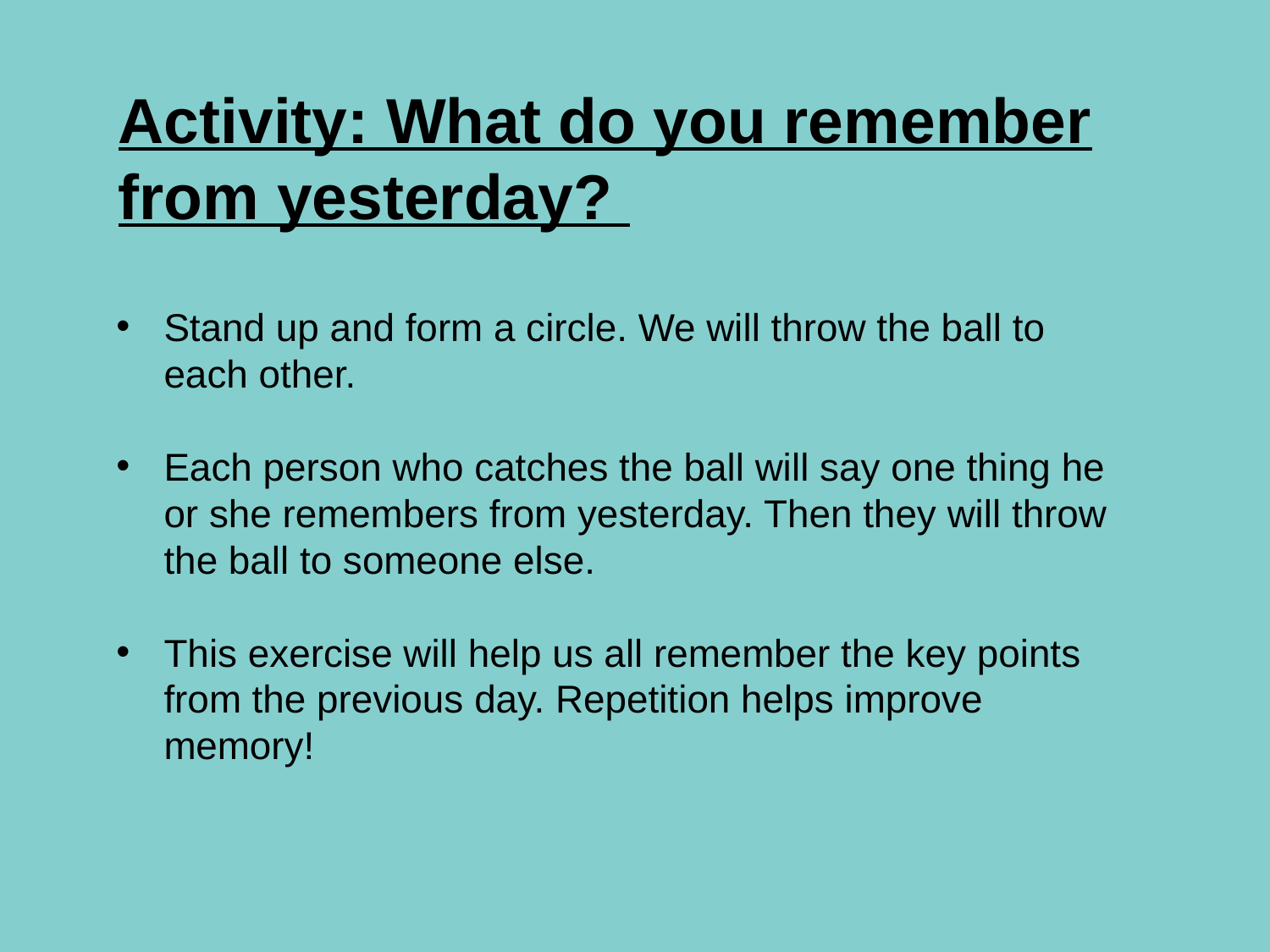

Activity: What do you remember from yesterday?
Stand up and form a circle. We will throw the ball to each other.

Each person who catches the ball will say one thing he or she remembers from yesterday. Then they will throw the ball to someone else.

This exercise will help us all remember the key points from the previous day. Repetition helps improve memory!